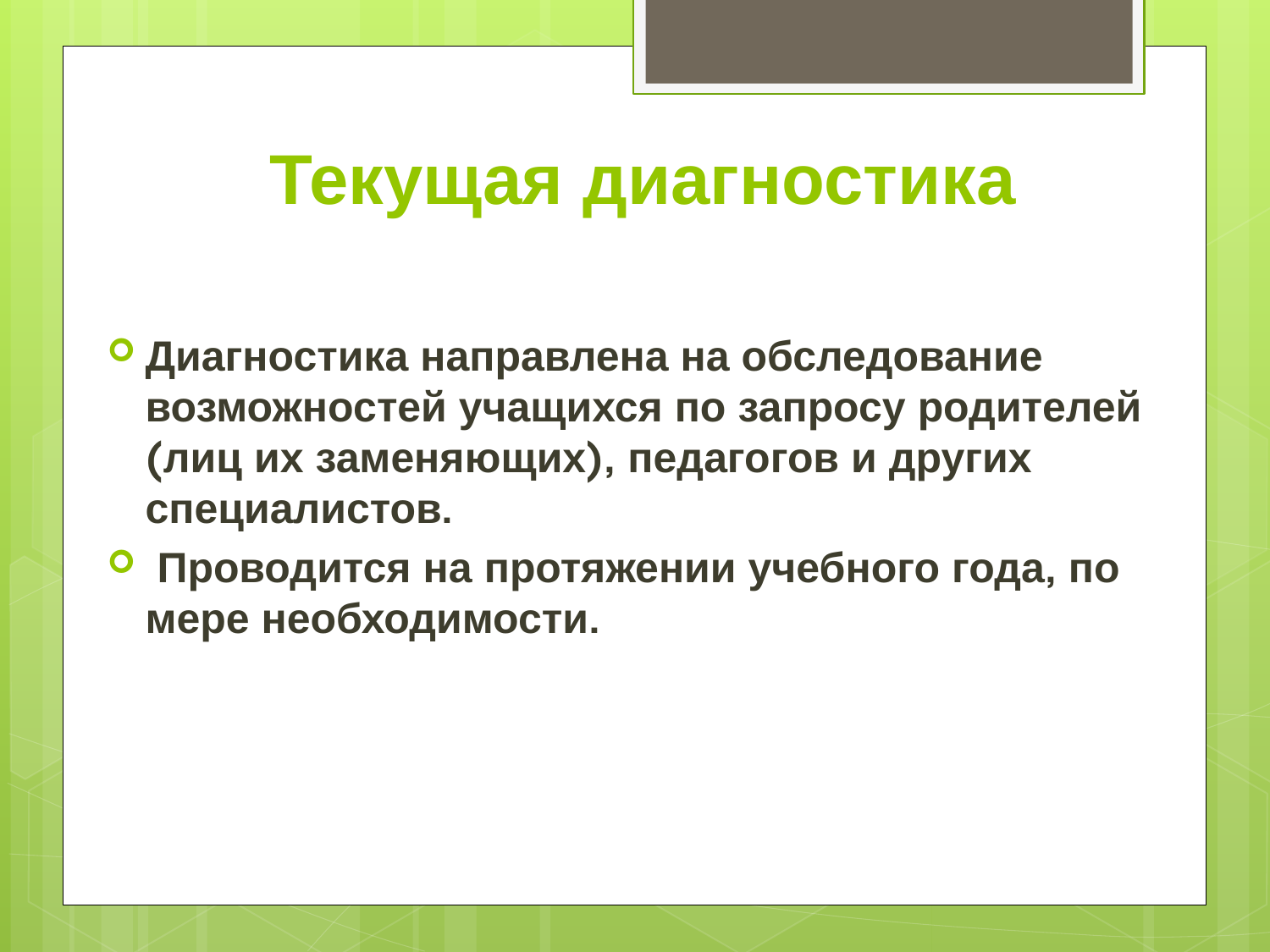

# Текущая диагностика
Диагностика направлена на обследование возможностей учащихся по запросу родителей (лиц их заменяющих), педагогов и других специалистов.
 Проводится на протяжении учебного года, по мере необходимости.